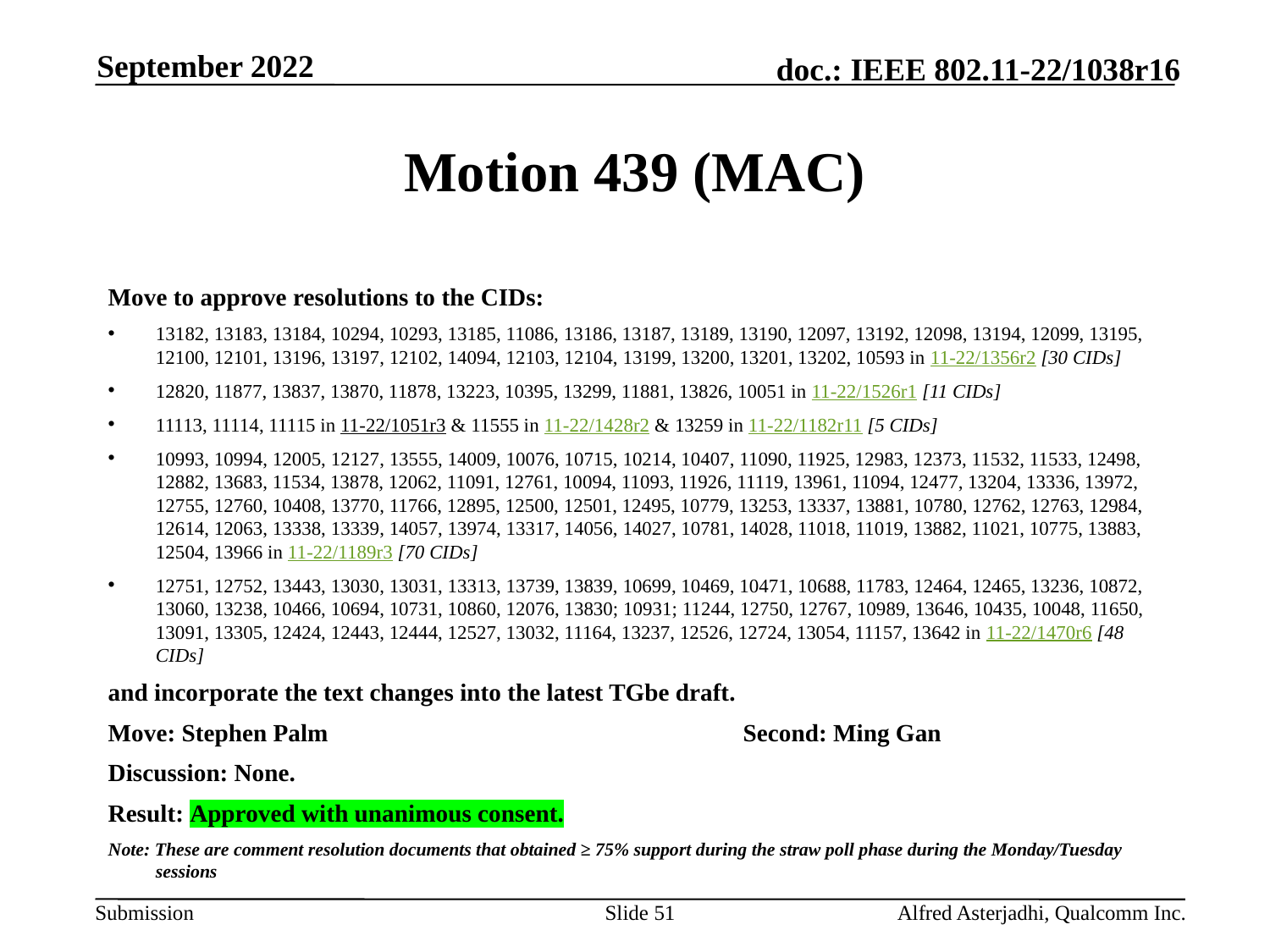

September 2022
# Motion 439 (MAC)
Move to approve resolutions to the CIDs:
13182, 13183, 13184, 10294, 10293, 13185, 11086, 13186, 13187, 13189, 13190, 12097, 13192, 12098, 13194, 12099, 13195, 12100, 12101, 13196, 13197, 12102, 14094, 12103, 12104, 13199, 13200, 13201, 13202, 10593 in 11-22/1356r2 [30 CIDs]
12820, 11877, 13837, 13870, 11878, 13223, 10395, 13299, 11881, 13826, 10051 in 11-22/1526r1 [11 CIDs]
11113, 11114, 11115 in 11-22/1051r3 & 11555 in 11-22/1428r2 & 13259 in 11-22/1182r11 [5 CIDs]
10993, 10994, 12005, 12127, 13555, 14009, 10076, 10715, 10214, 10407, 11090, 11925, 12983, 12373, 11532, 11533, 12498, 12882, 13683, 11534, 13878, 12062, 11091, 12761, 10094, 11093, 11926, 11119, 13961, 11094, 12477, 13204, 13336, 13972, 12755, 12760, 10408, 13770, 11766, 12895, 12500, 12501, 12495, 10779, 13253, 13337, 13881, 10780, 12762, 12763, 12984, 12614, 12063, 13338, 13339, 14057, 13974, 13317, 14056, 14027, 10781, 14028, 11018, 11019, 13882, 11021, 10775, 13883, 12504, 13966 in 11-22/1189r3 [70 CIDs]
12751, 12752, 13443, 13030, 13031, 13313, 13739, 13839, 10699, 10469, 10471, 10688, 11783, 12464, 12465, 13236, 10872, 13060, 13238, 10466, 10694, 10731, 10860, 12076, 13830; 10931; 11244, 12750, 12767, 10989, 13646, 10435, 10048, 11650, 13091, 13305, 12424, 12443, 12444, 12527, 13032, 11164, 13237, 12526, 12724, 13054, 11157, 13642 in 11-22/1470r6 [48 CIDs]
and incorporate the text changes into the latest TGbe draft.
Move: Stephen Palm				Second: Ming Gan
Discussion: None.
Result: Approved with unanimous consent.
Note: These are comment resolution documents that obtained ≥ 75% support during the straw poll phase during the Monday/Tuesday sessions

Slide 51
Alfred Asterjadhi, Qualcomm Inc.